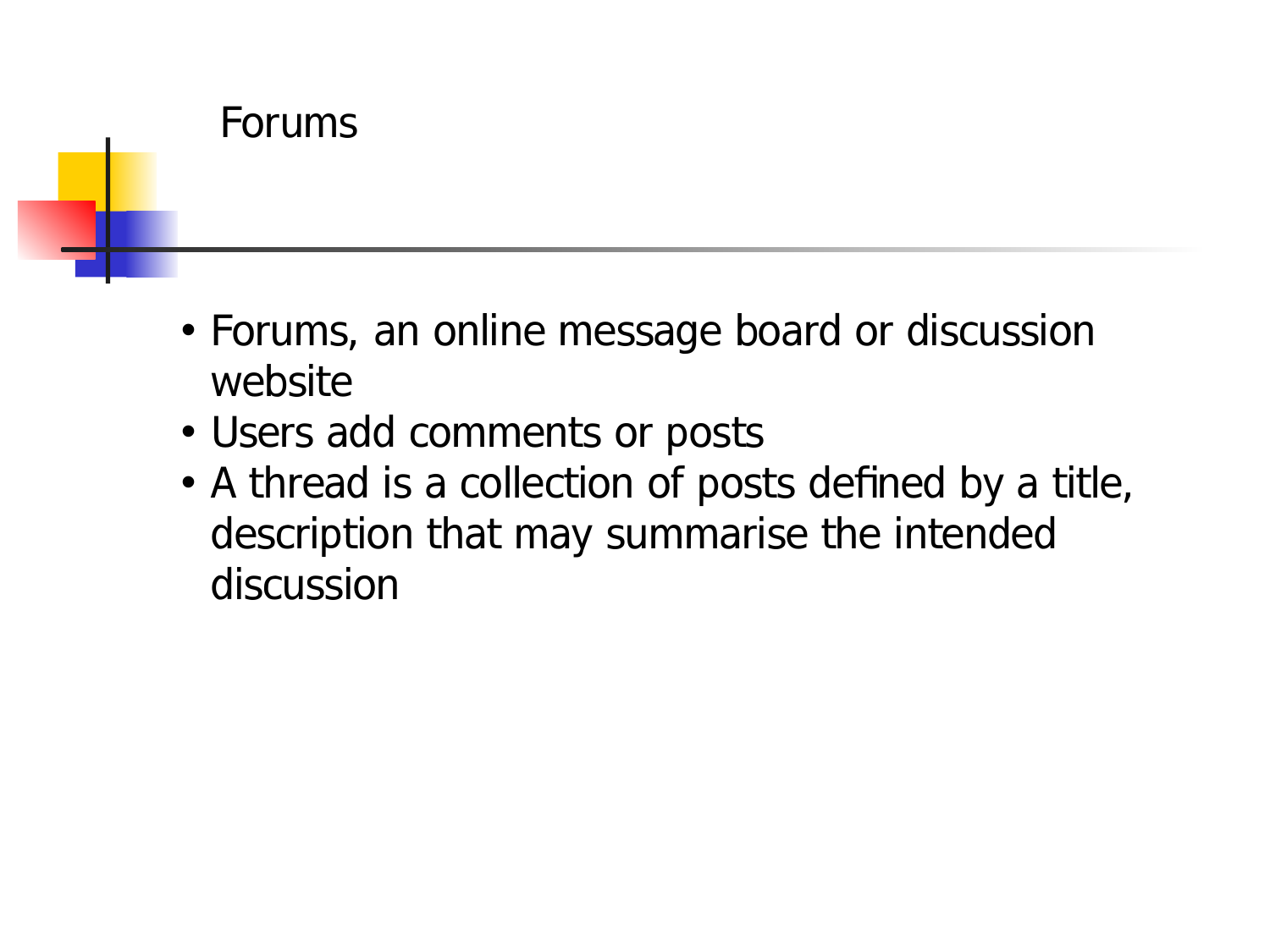

Forums
Forums, an online message board or discussion website
Users add comments or posts
A thread is a collection of posts defined by a title, description that may summarise the intended discussion